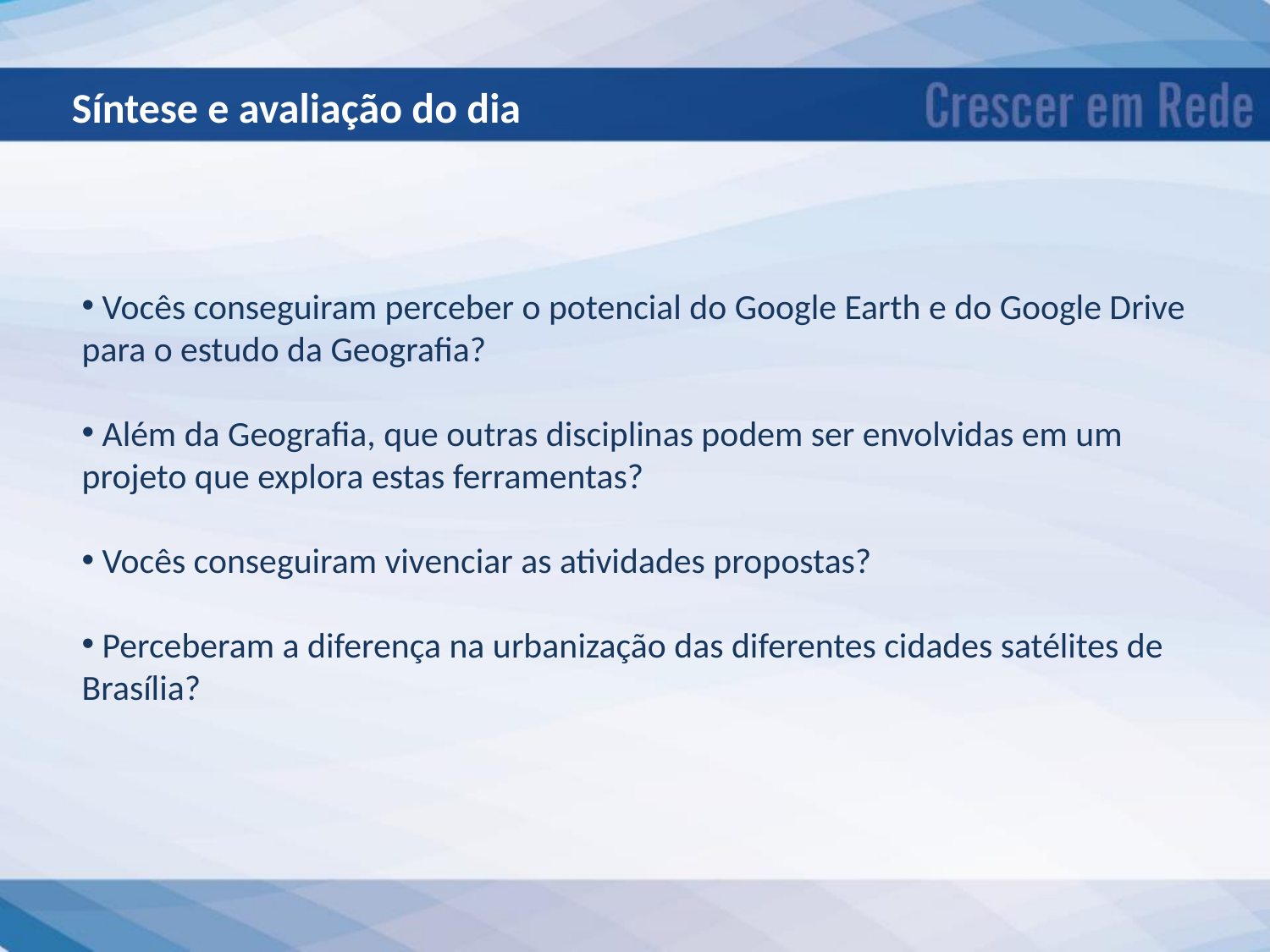

Síntese e avaliação do dia
 Vocês conseguiram perceber o potencial do Google Earth e do Google Drive para o estudo da Geografia?

 Além da Geografia, que outras disciplinas podem ser envolvidas em um projeto que explora estas ferramentas?

 Vocês conseguiram vivenciar as atividades propostas?

 Perceberam a diferença na urbanização das diferentes cidades satélites de Brasília?